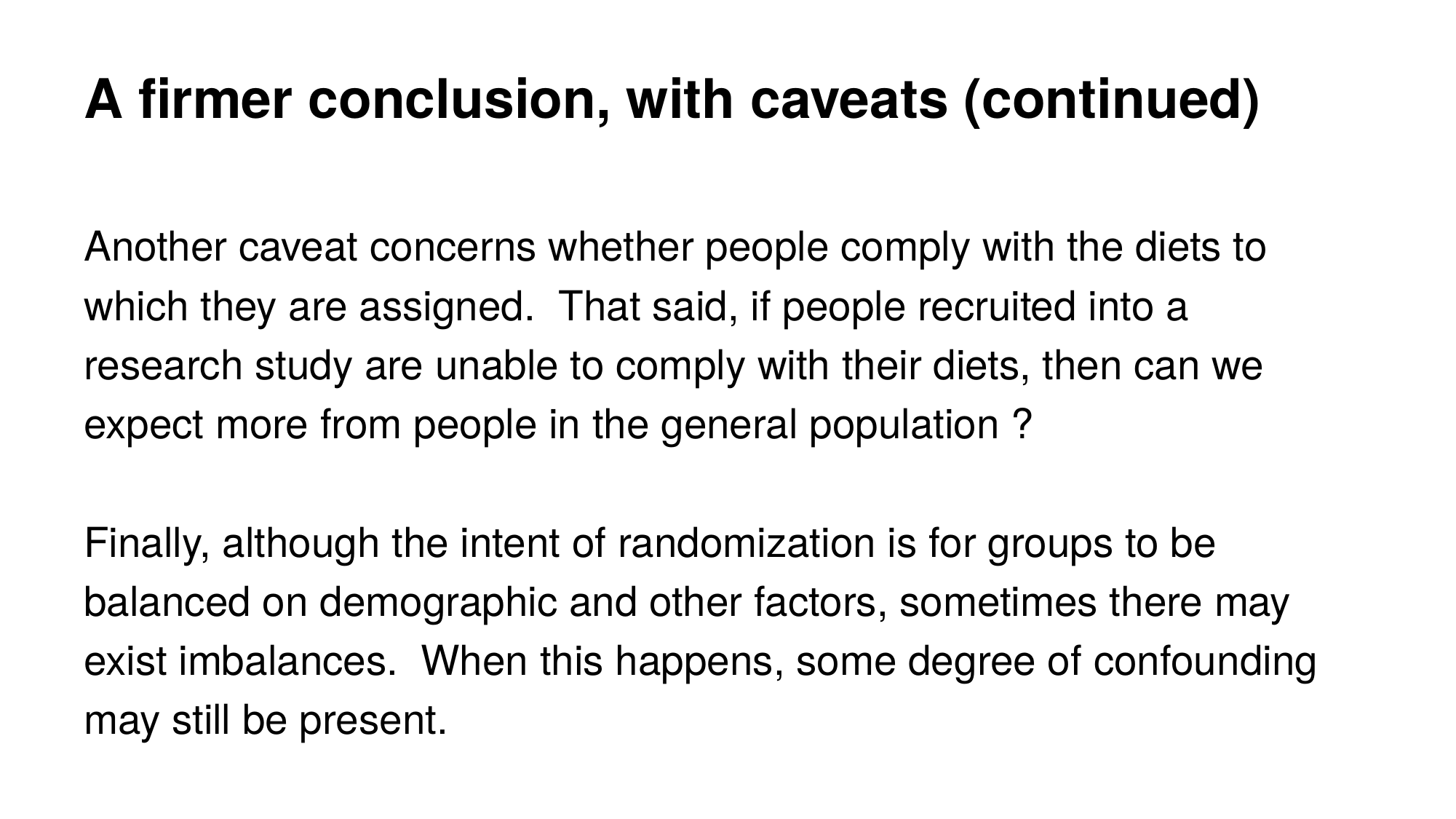

# A firmer conclusion, with caveats (continued)
Another caveat concerns whether people comply with the diets to which they are assigned.  That said, if people recruited into a research study are unable to comply with their diets, then can we expect more from people in the general population ?

Finally, although the intent of randomization is for groups to be balanced on demographic and other factors, sometimes there may exist imbalances.  When this happens, some degree of confounding may still be present.